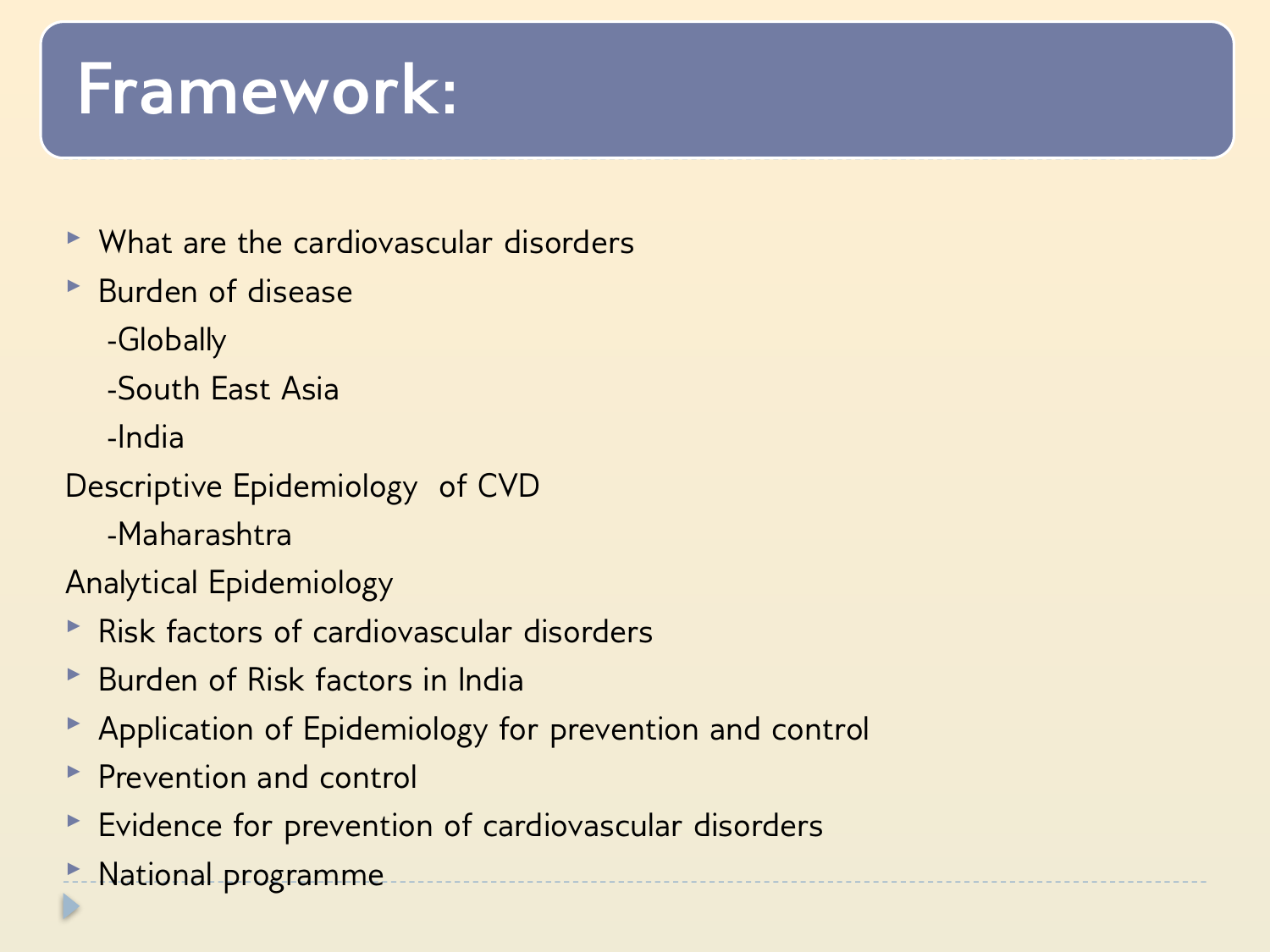

Framework:
What are the cardiovascular disorders
Burden of disease
    -Globally
    -South East Asia
    -India
Descriptive Epidemiology  of CVD
    -Maharashtra
Analytical Epidemiology
Risk factors of cardiovascular disorders
Burden of Risk factors in India
Application of Epidemiology for prevention and control
Prevention and control
Evidence for prevention of cardiovascular disorders
National programme